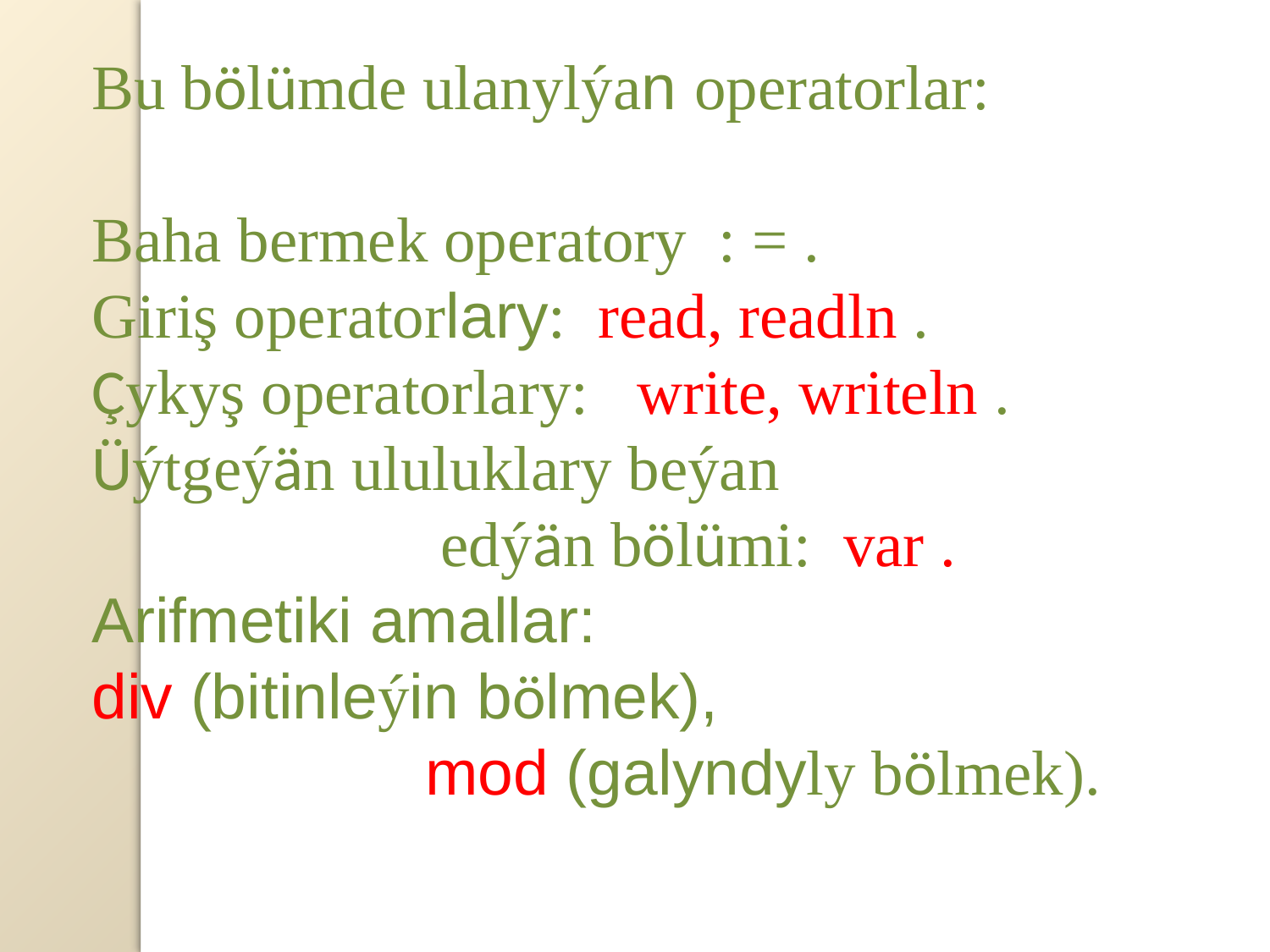

Bu bölümde ulanylýan operatorlar:

Baha bermek operatory  : = .
Giriş operatorlary:  read, readln .
Çykyş operatorlary:   write, writeln .
Üýtgeýän ululuklary beýan
                      edýän bölümi:  var .
Arifmetiki amallar:
div (bitinleýin bölmek),
                     mod (galyndyly bölmek).